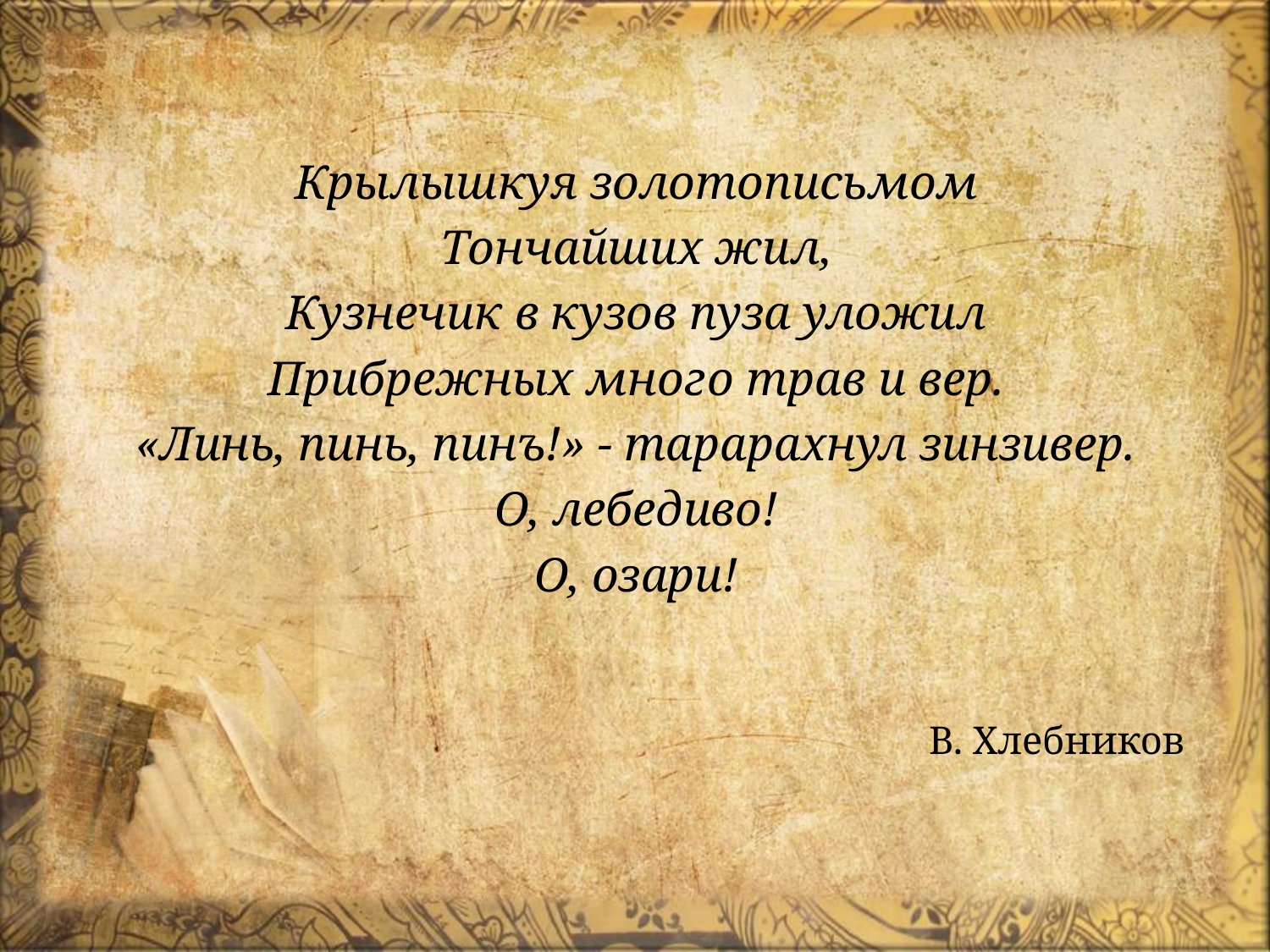

Крылышкуя золотописьмом
Тончайших жил,
Кузнечик в кузов пуза уложил
Прибрежных много трав и вер.
«Линь, пинь, пинъ!» - тарарахнул зинзивер.
О, лебедиво!
О, озари!

В. Хлебников